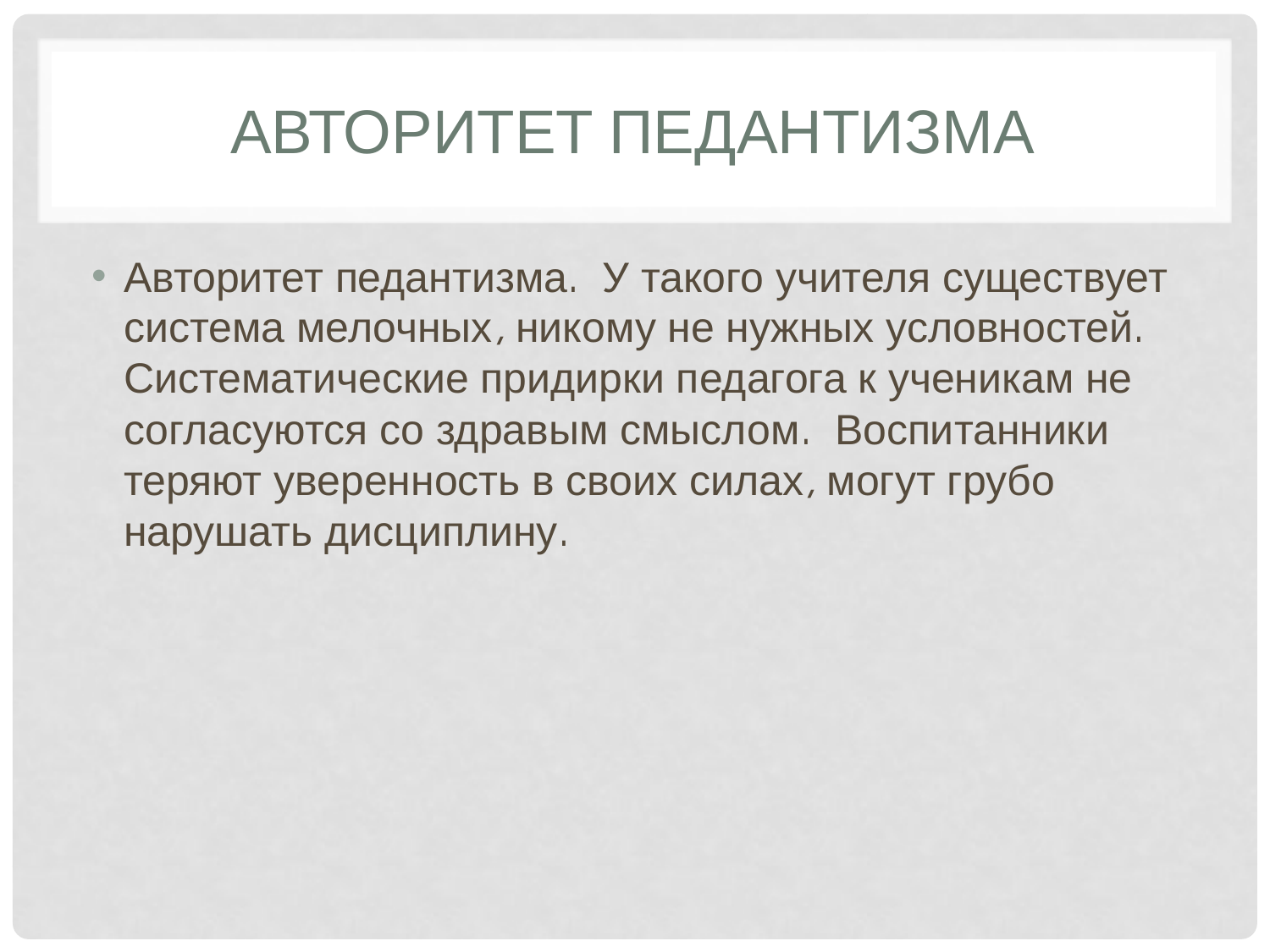

# Авторитет педантизма
Авторитет педантизма.  У такого учителя существует система мелочных, никому не нужных условностей. Систематические придирки педагога к ученикам не согласуются со здравым смыслом.  Воспитанники теряют уверенность в своих силах, могут грубо нарушать дисциплину.